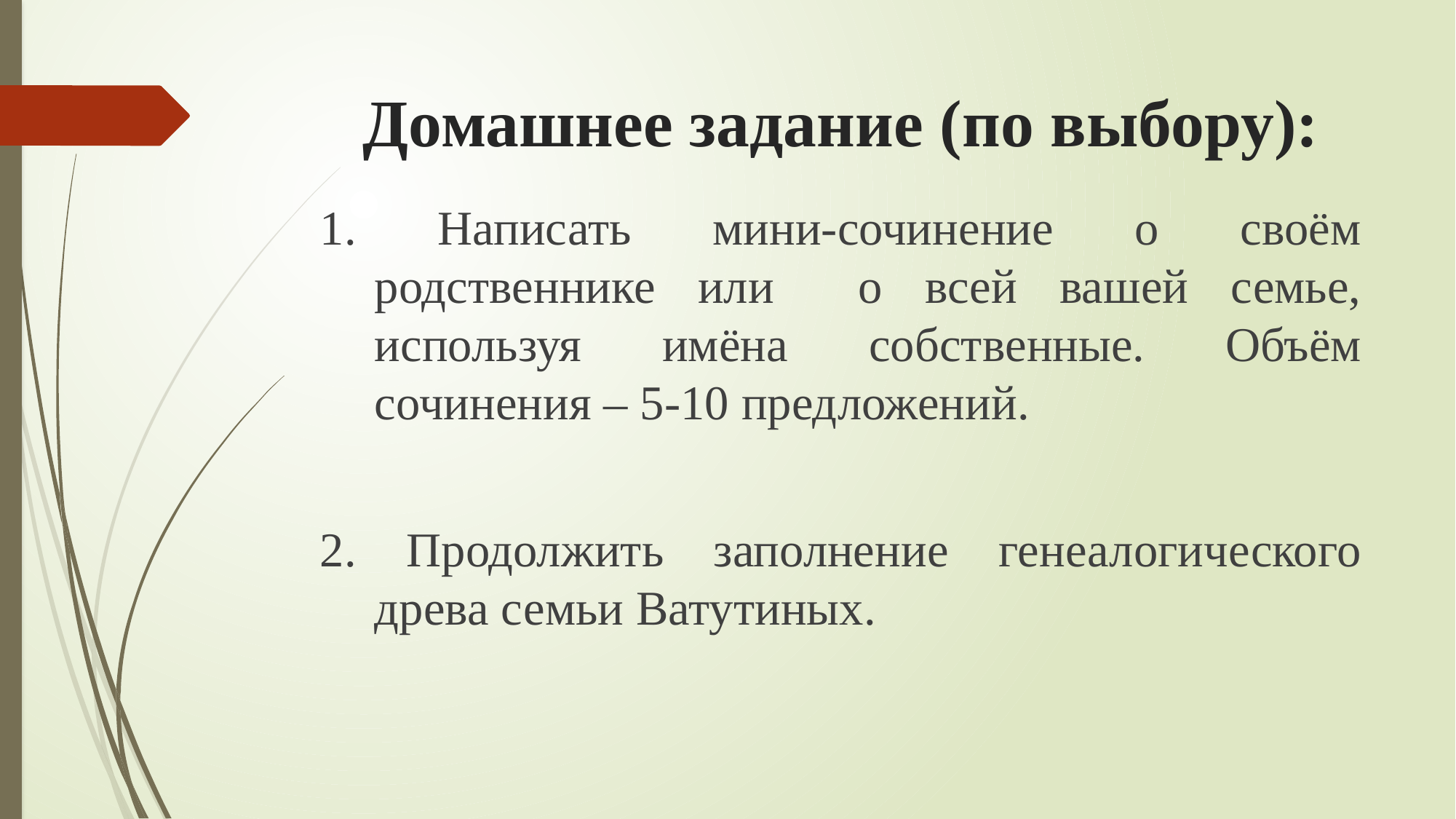

# Домашнее задание (по выбору):
1. Написать мини-сочинение о своём родственнике или  о всей вашей семье, используя имёна собственные. Объём сочинения – 5-10 предложений.

2. Продолжить заполнение генеалогического древа семьи Ватутиных.